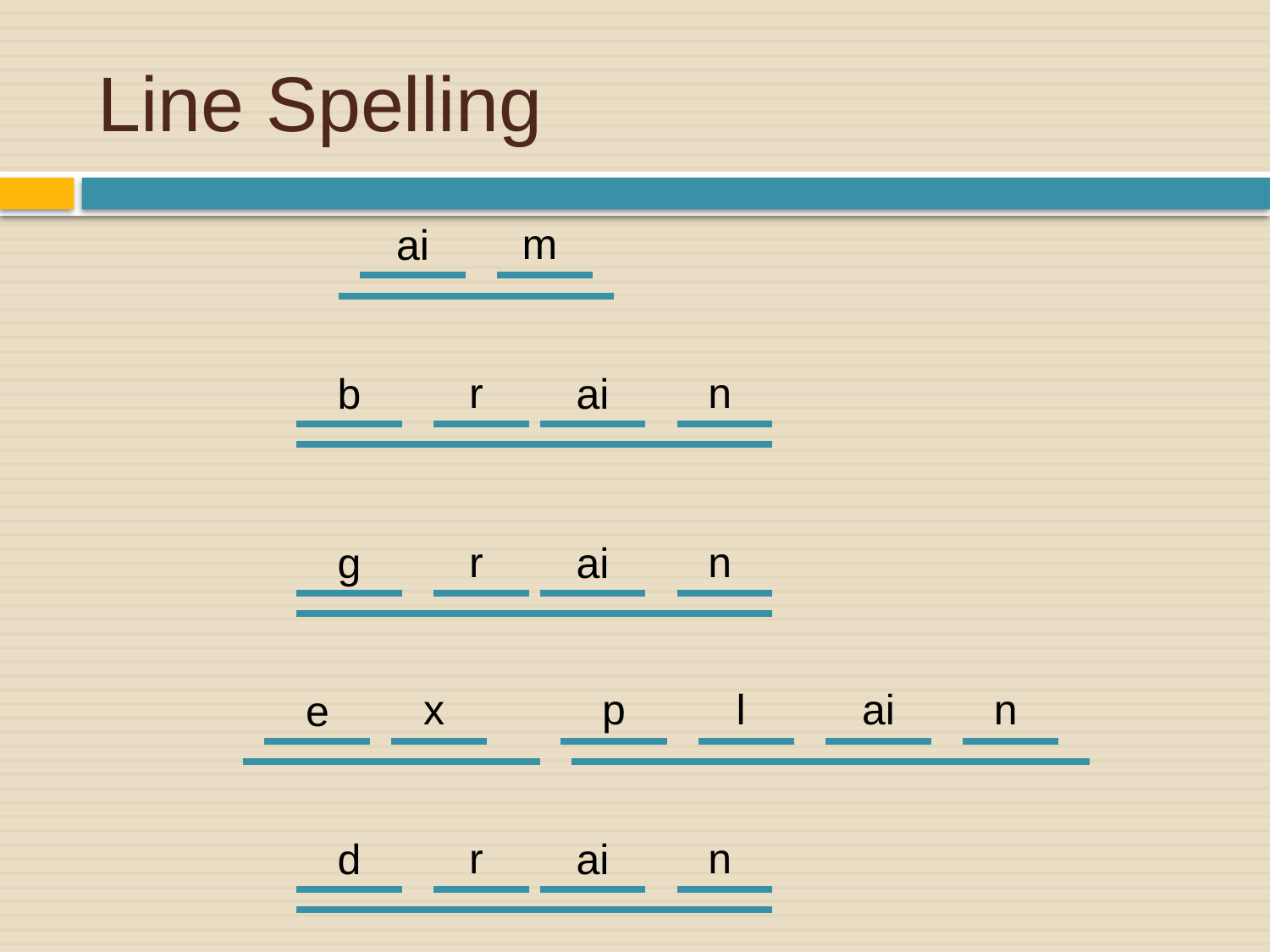

# Line Spelling
m
ai
r
n
b
ai
r
n
g
ai
x
p
l
ai
n
e
r
n
d
ai